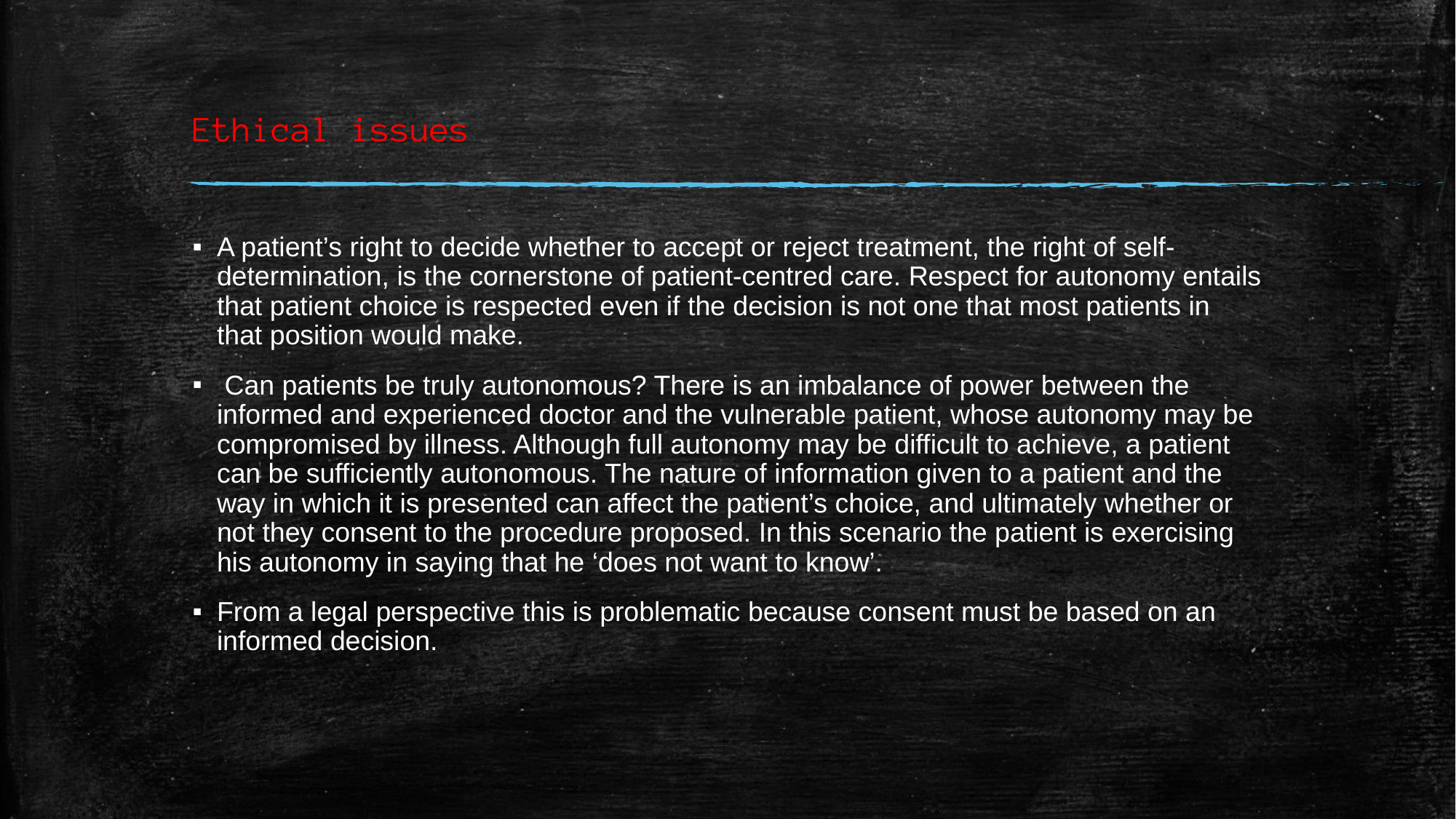

# Ethical issues
A patient’s right to decide whether to accept or reject treatment, the right of self-determination, is the cornerstone of patient-centred care. Respect for autonomy entails that patient choice is respected even if the decision is not one that most patients in that position would make.
 Can patients be truly autonomous? There is an imbalance of power between the informed and experienced doctor and the vulnerable patient, whose autonomy may be compromised by illness. Although full autonomy may be difficult to achieve, a patient can be sufficiently autonomous. The nature of information given to a patient and the way in which it is presented can affect the patient’s choice, and ultimately whether or not they consent to the procedure proposed. In this scenario the patient is exercising his autonomy in saying that he ‘does not want to know’.
From a legal perspective this is problematic because consent must be based on an informed decision.